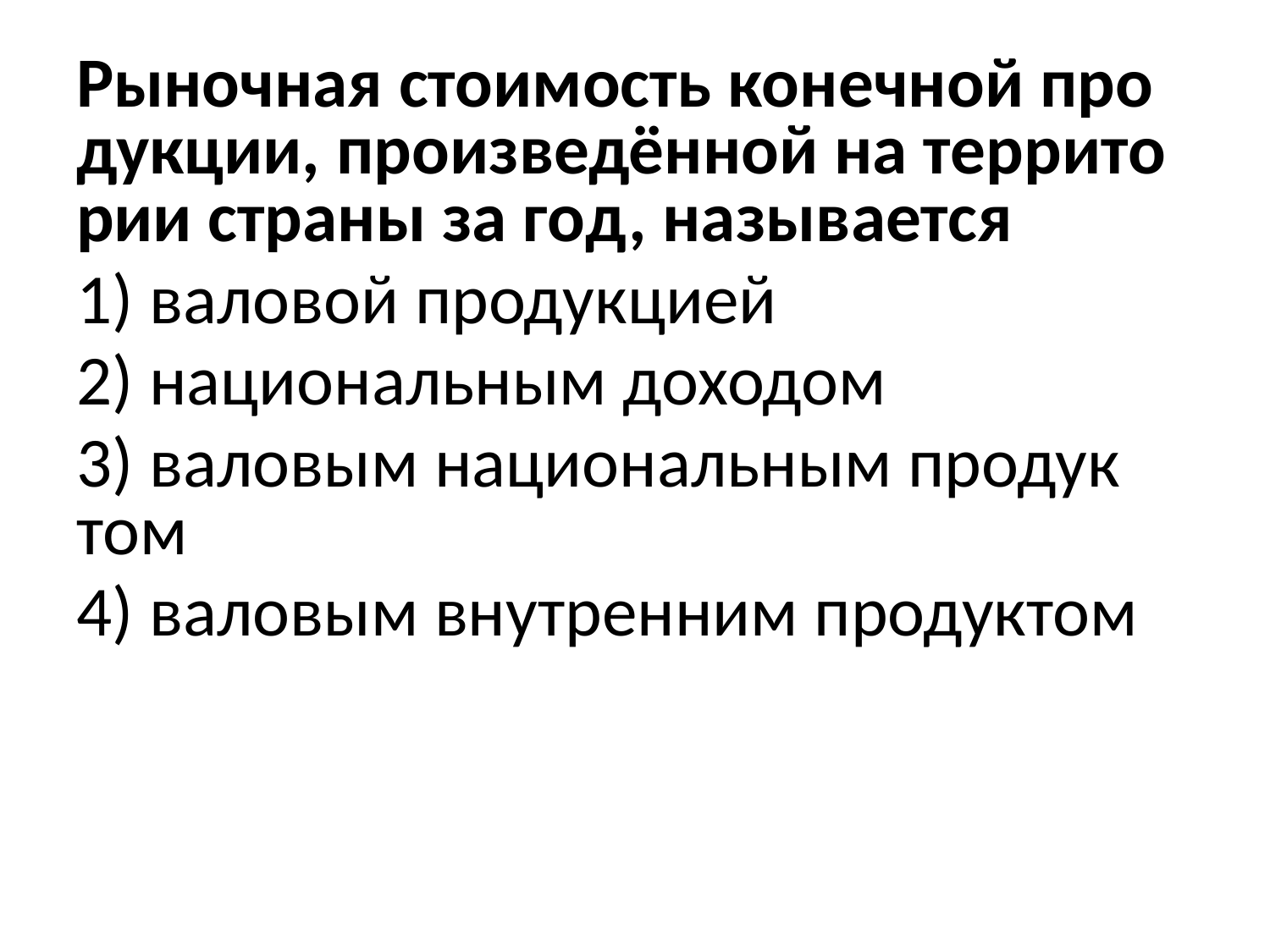

Ры­ноч­ная сто­и­мость ко­неч­ной про­дук­ции, про­из­ведённой на тер­ри­то­рии стра­ны за год, на­зы­ва­ет­ся
1) ва­ло­вой про­дук­ци­ей
2) на­ци­о­наль­ным до­хо­дом
3) ва­ло­вым на­ци­о­наль­ным про­дук­том
4) ва­ло­вым внут­рен­ним про­дук­том